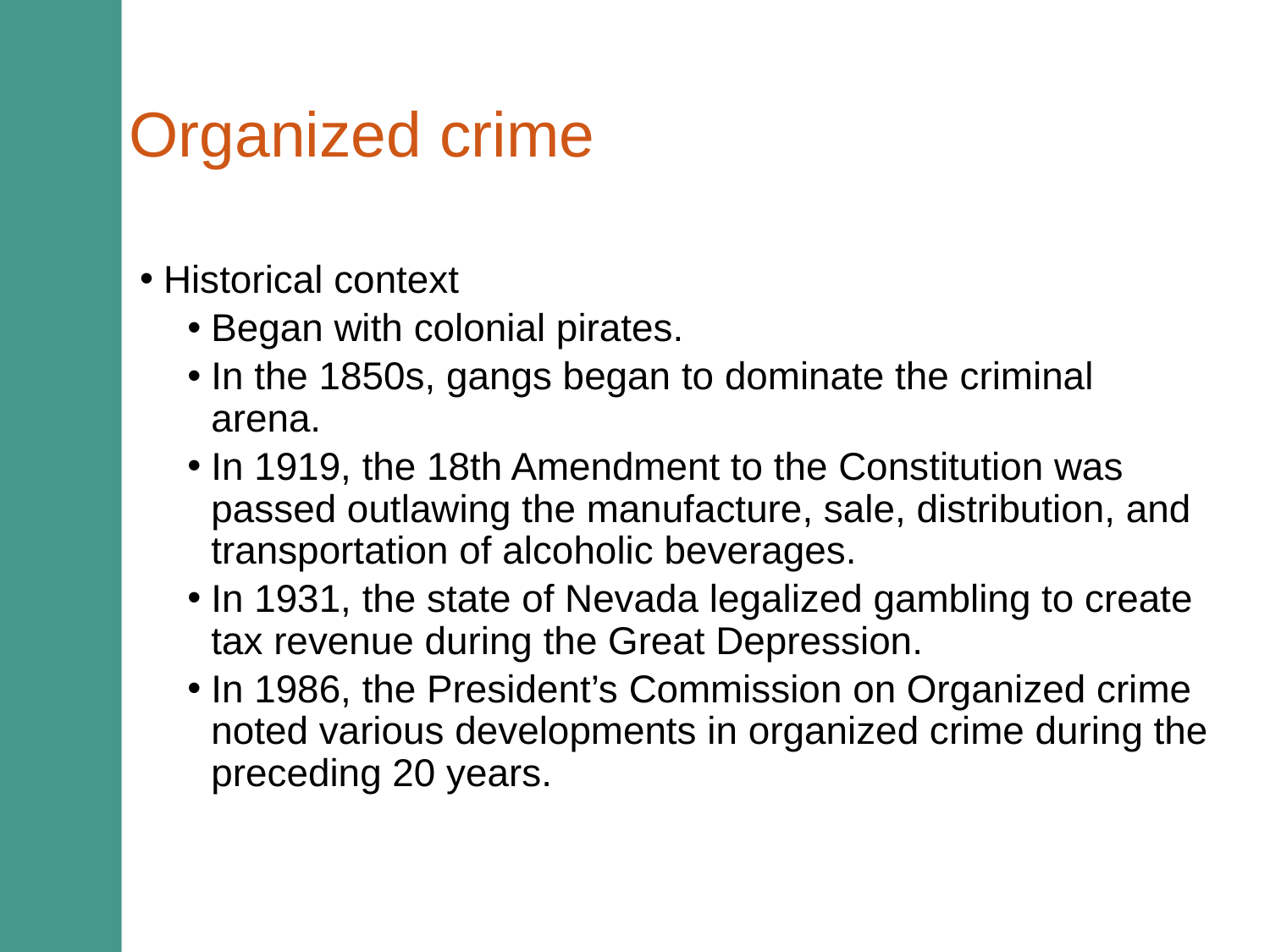

# Organized crime
Historical context
Began with colonial pirates.
In the 1850s, gangs began to dominate the criminal arena.
In 1919, the 18th Amendment to the Constitution was passed outlawing the manufacture, sale, distribution, and transportation of alcoholic beverages.
In 1931, the state of Nevada legalized gambling to create tax revenue during the Great Depression.
In 1986, the President’s Commission on Organized crime noted various developments in organized crime during the preceding 20 years.